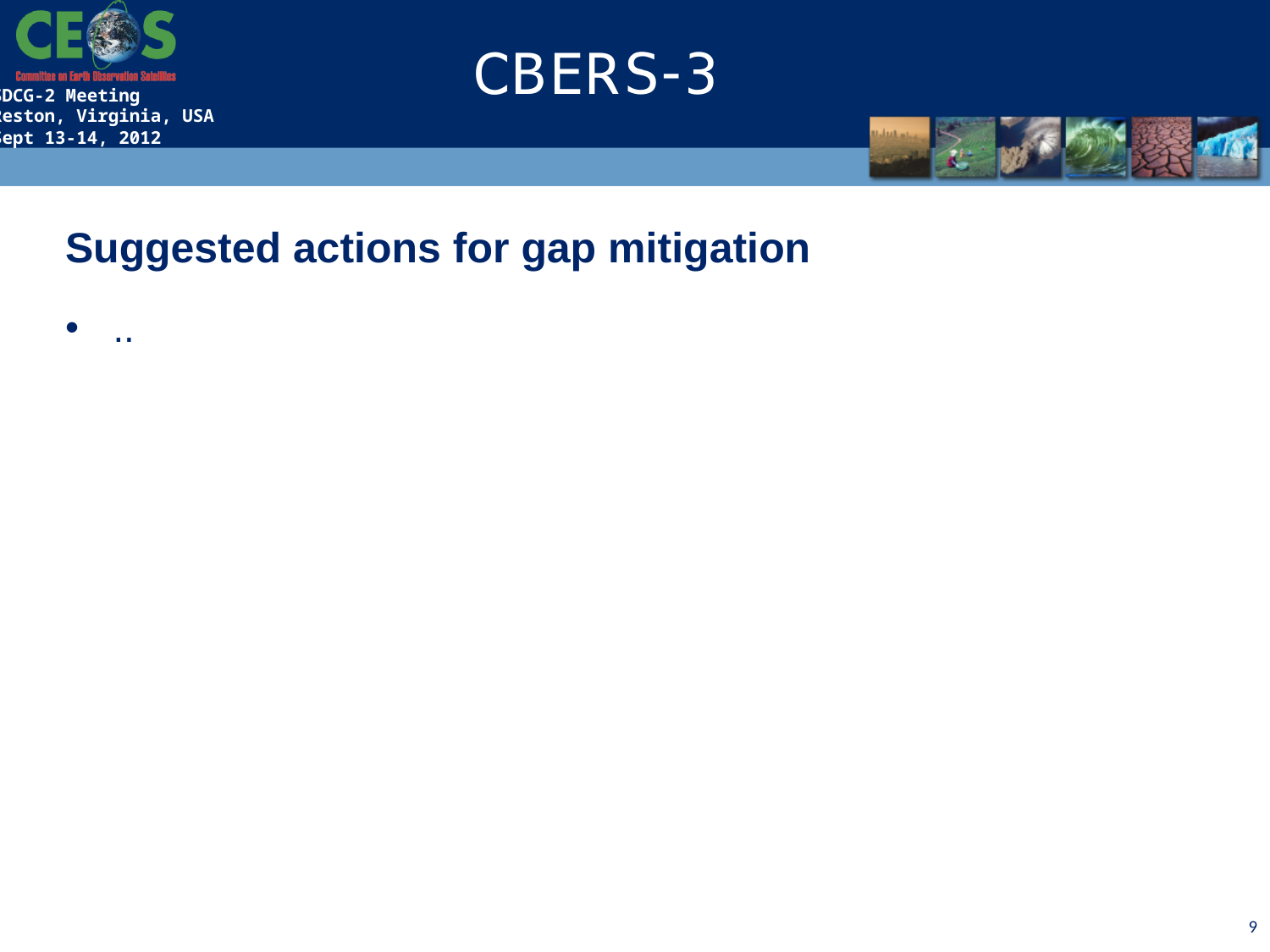

CBERS-3
Suggested actions for gap mitigation

..
9